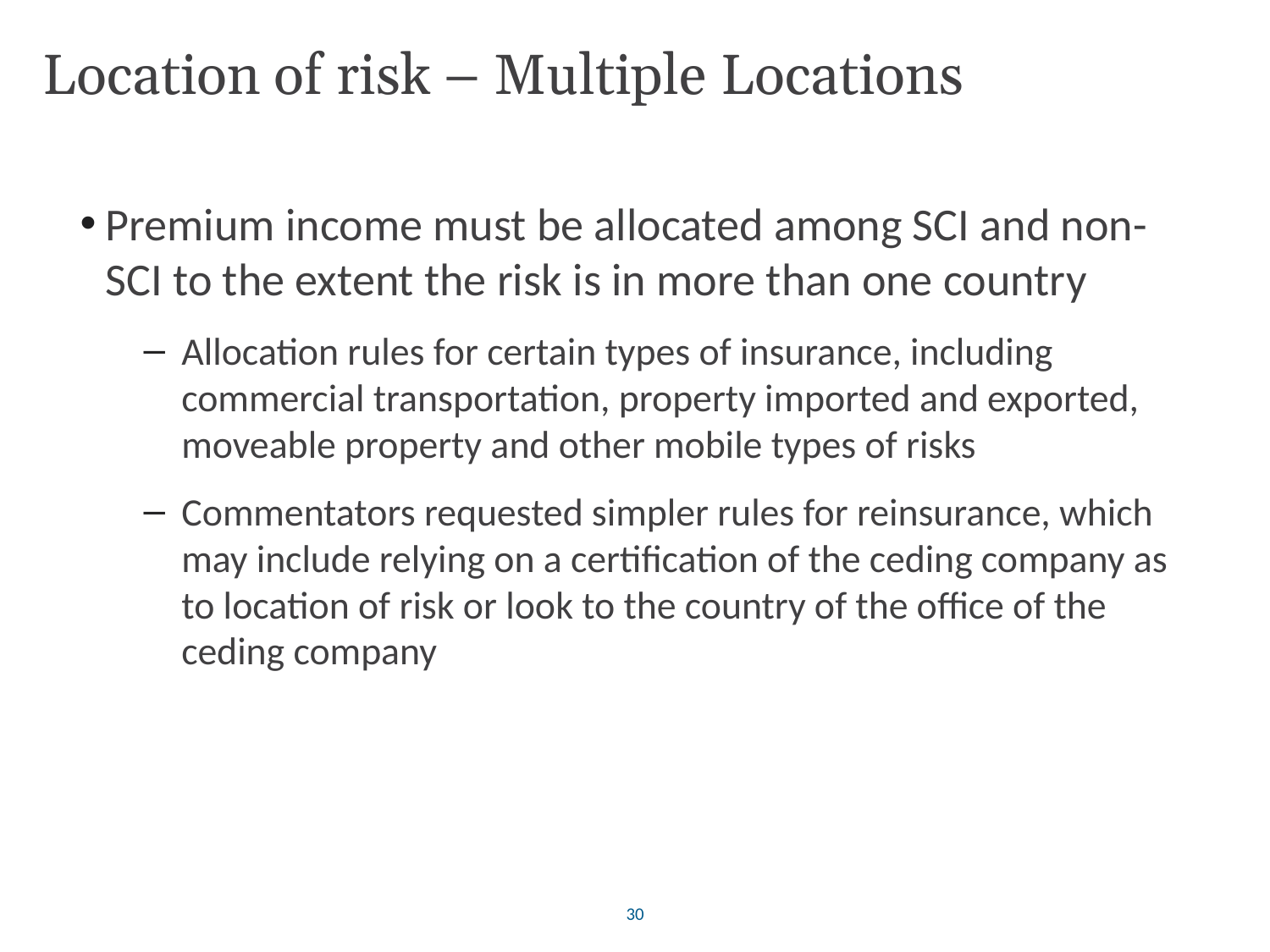

# Location of risk – Multiple Locations
Premium income must be allocated among SCI and non-SCI to the extent the risk is in more than one country
Allocation rules for certain types of insurance, including commercial transportation, property imported and exported, moveable property and other mobile types of risks
Commentators requested simpler rules for reinsurance, which may include relying on a certification of the ceding company as to location of risk or look to the country of the office of the ceding company
30